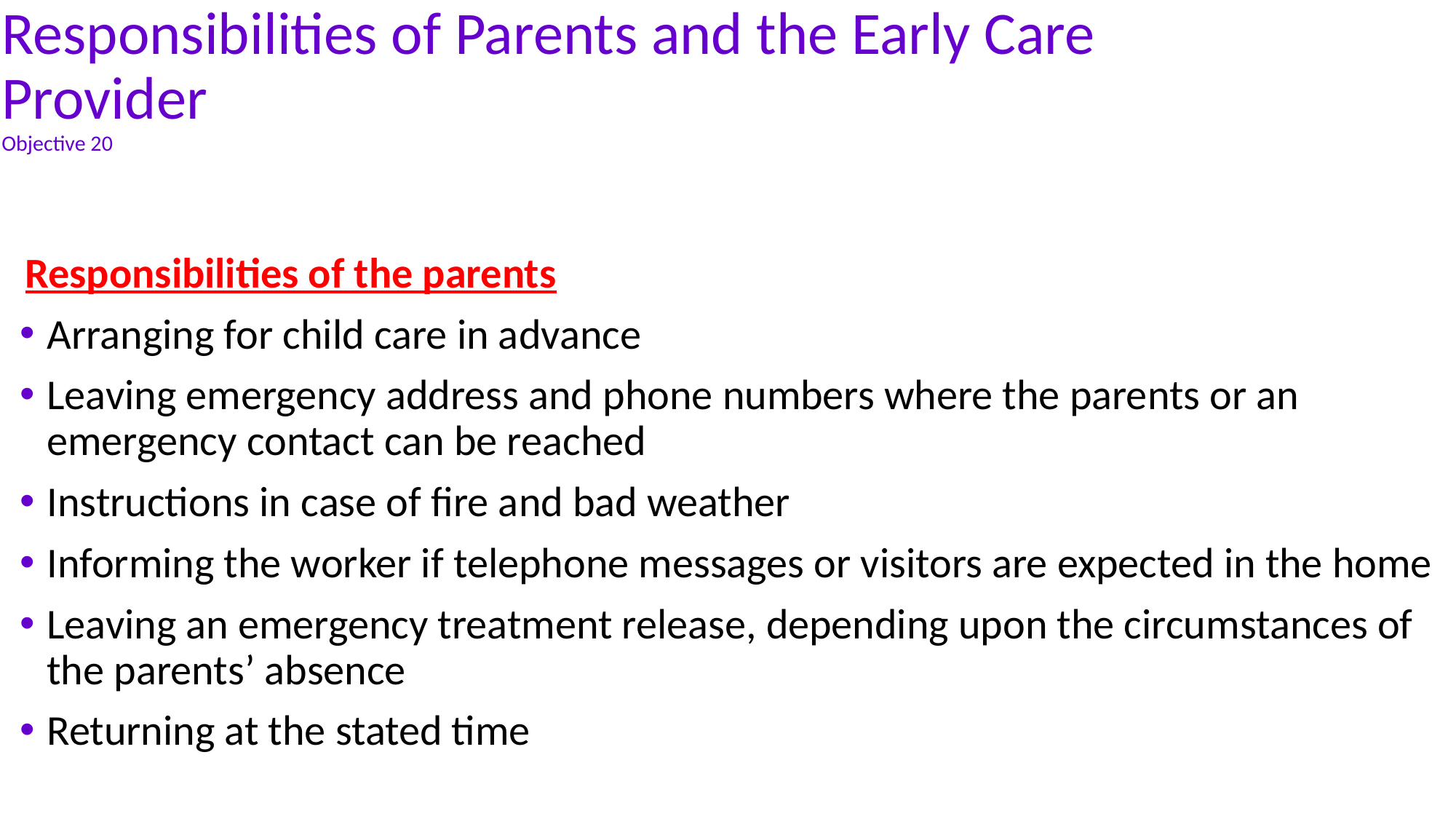

# Responsibilities of Parents and the Early Care Provider Objective 20
Responsibilities of the parents
Arranging for child care in advance
Leaving emergency address and phone numbers where the parents or an emergency contact can be reached
Instructions in case of fire and bad weather
Informing the worker if telephone messages or visitors are expected in the home
Leaving an emergency treatment release, depending upon the circumstances of the parents’ absence
Returning at the stated time